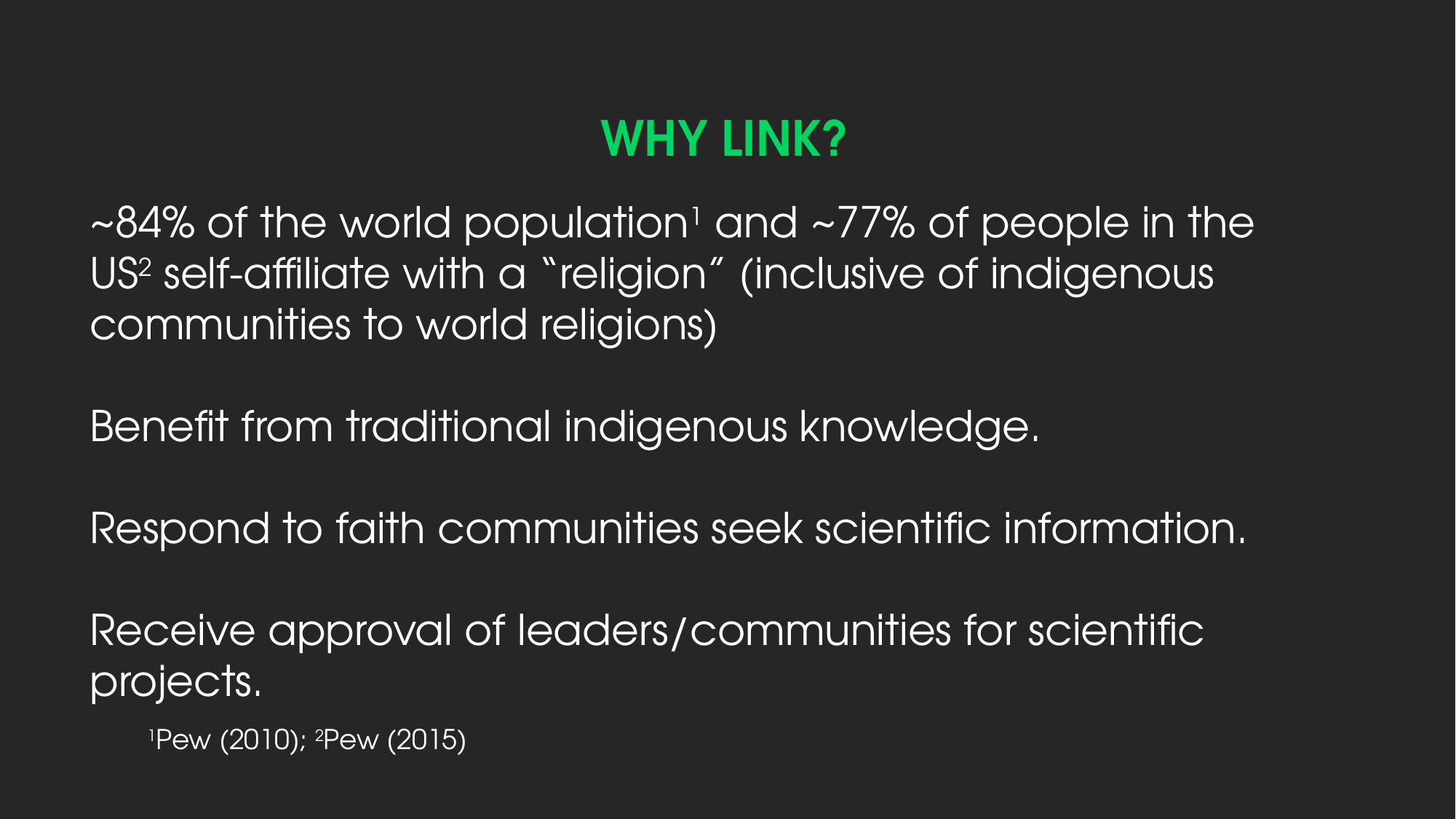

WHY LINK?
~84% of the world population1 and ~77% of people in the US2 self-affiliate with a “religion” (inclusive of indigenous communities to world religions)

Benefit from traditional indigenous knowledge.

Respond to faith communities seek scientific information.

Receive approval of leaders/communities for scientific projects.
1Pew (2010); 2Pew (2015)